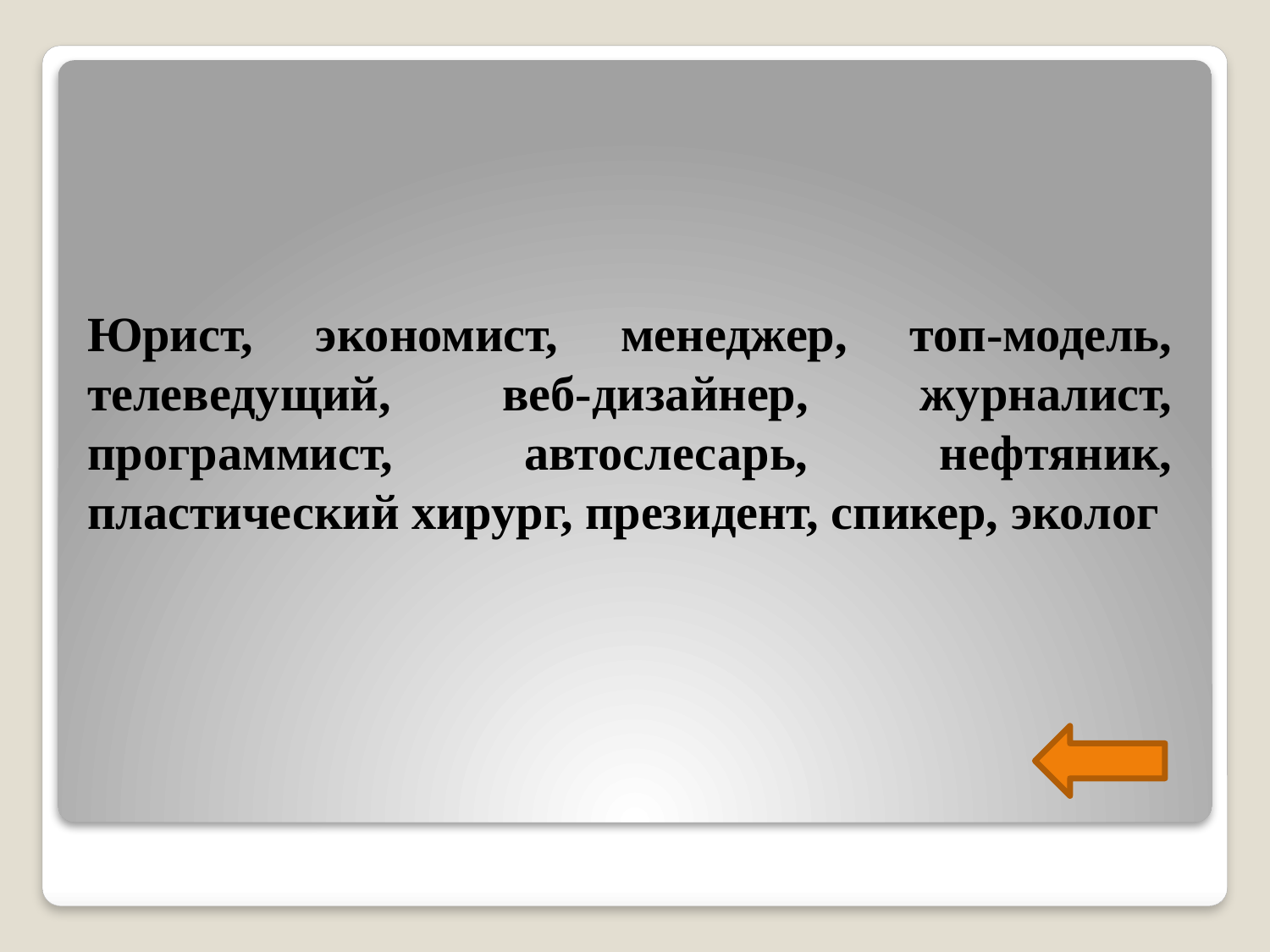

Юрист, экономист, менеджер, топ-модель, телеведущий, веб-дизайнер, журналист, программист, автослесарь, нефтяник, пластический хирург, президент, спикер, эколог